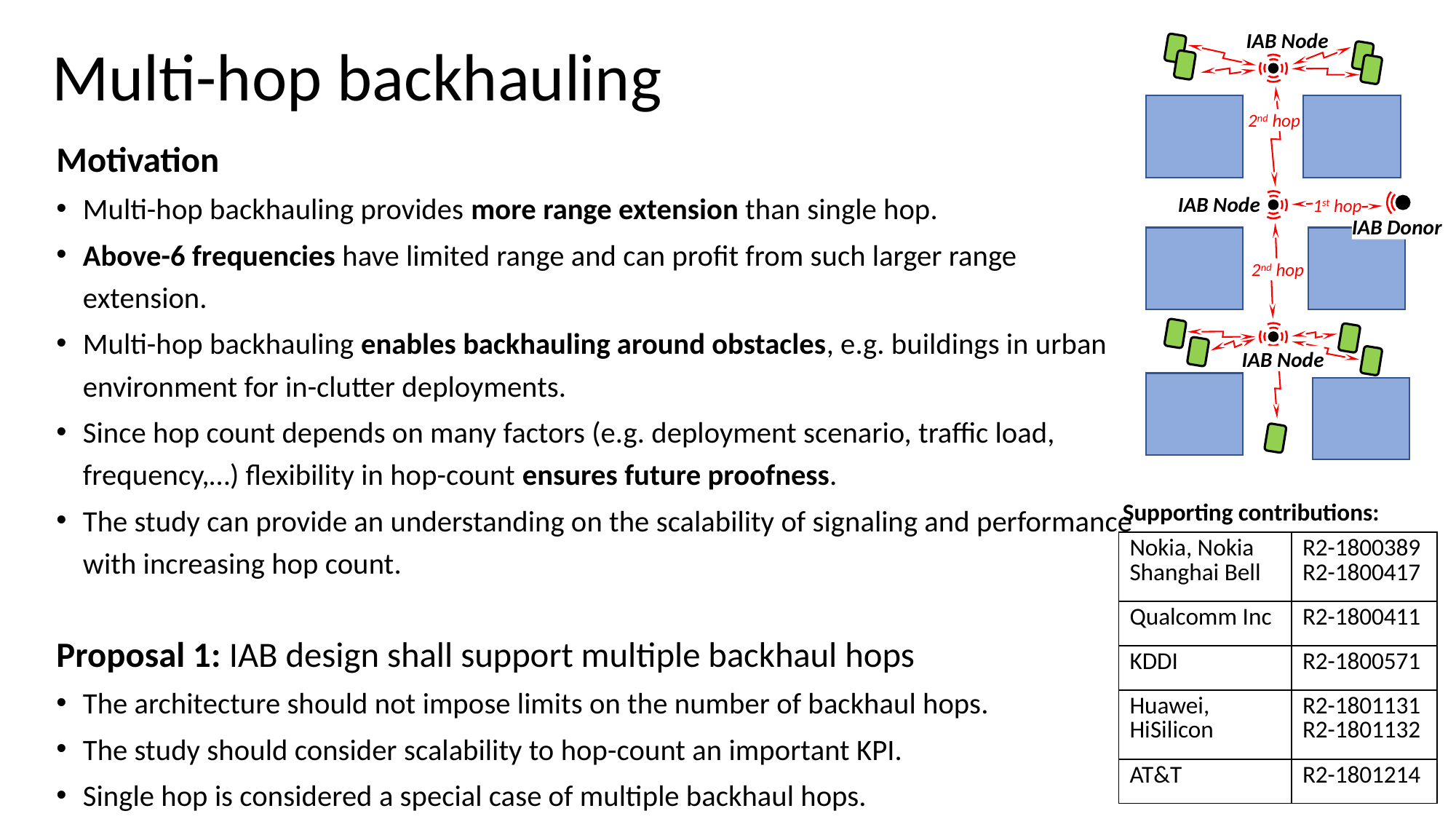

# Multi-hop backhauling
IAB Node

2nd hop
Motivation
Multi-hop backhauling provides more range extension than single hop.
Above-6 frequencies have limited range and can profit from such larger range extension.
Multi-hop backhauling enables backhauling around obstacles, e.g. buildings in urban environment for in-clutter deployments.
Since hop count depends on many factors (e.g. deployment scenario, traffic load, frequency,…) flexibility in hop-count ensures future proofness.
The study can provide an understanding on the scalability of signaling and performance with increasing hop count.

Proposal 1: IAB design shall support multiple backhaul hops
The architecture should not impose limits on the number of backhaul hops.
The study should consider scalability to hop-count an important KPI.
Single hop is considered a special case of multiple backhaul hops.

IAB Node

1st hop

IAB Donor

2nd hop

IAB Node

Supporting contributions:
| Nokia, Nokia Shanghai Bell | R2-1800389 R2-1800417 |
| --- | --- |
| Qualcomm Inc | R2-1800411 |
| KDDI | R2-1800571 |
| Huawei, HiSilicon | R2-1801131 R2-1801132 |
| AT&T | R2-1801214 |